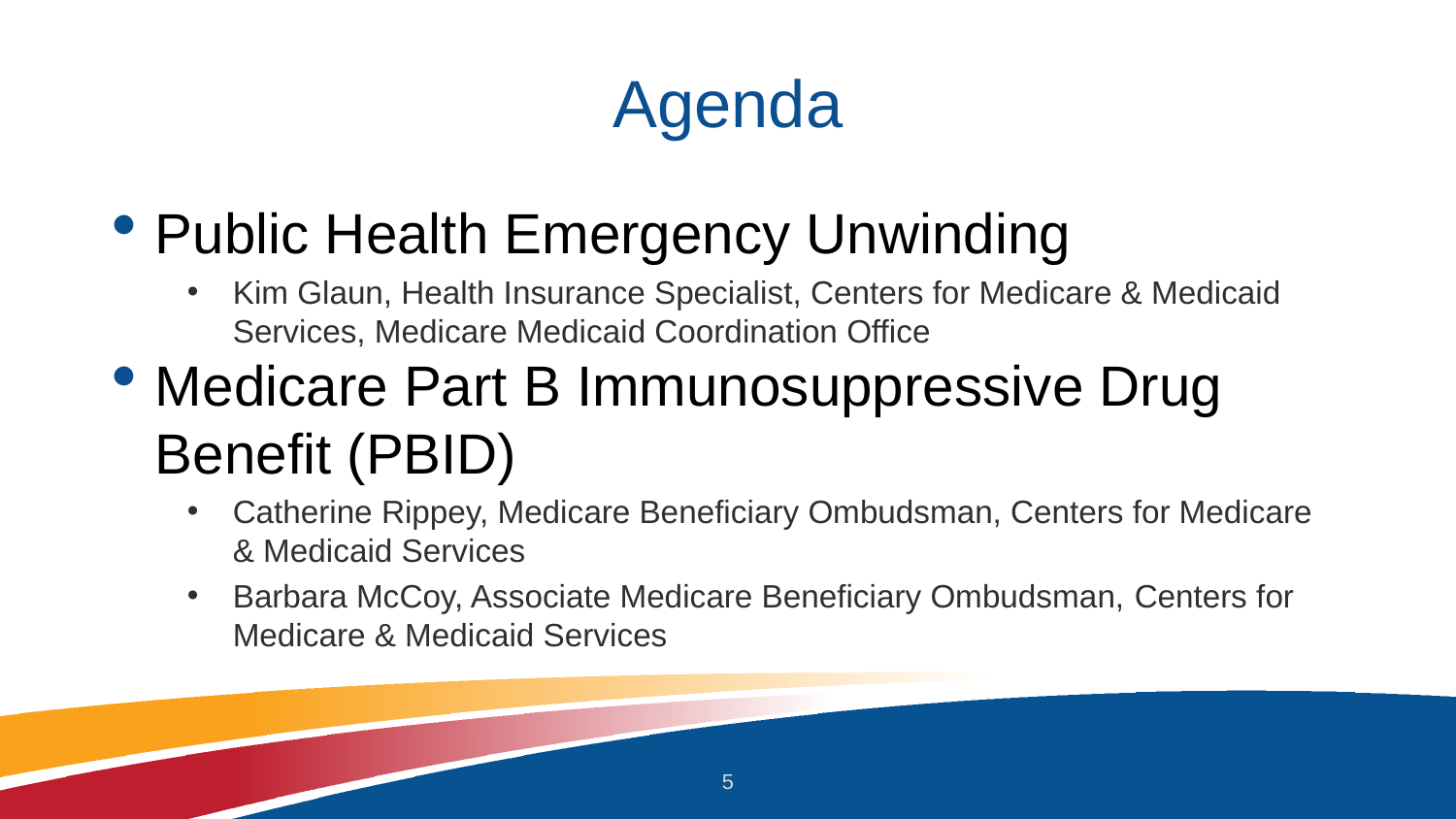

# Agenda
Public Health Emergency Unwinding
Kim Glaun, Health Insurance Specialist, Centers for Medicare & Medicaid Services, Medicare Medicaid Coordination Office
Medicare Part B Immunosuppressive Drug Benefit (PBID)
Catherine Rippey, Medicare Beneficiary Ombudsman, Centers for Medicare & Medicaid Services
Barbara McCoy, Associate Medicare Beneficiary Ombudsman, Centers for Medicare & Medicaid Services
5